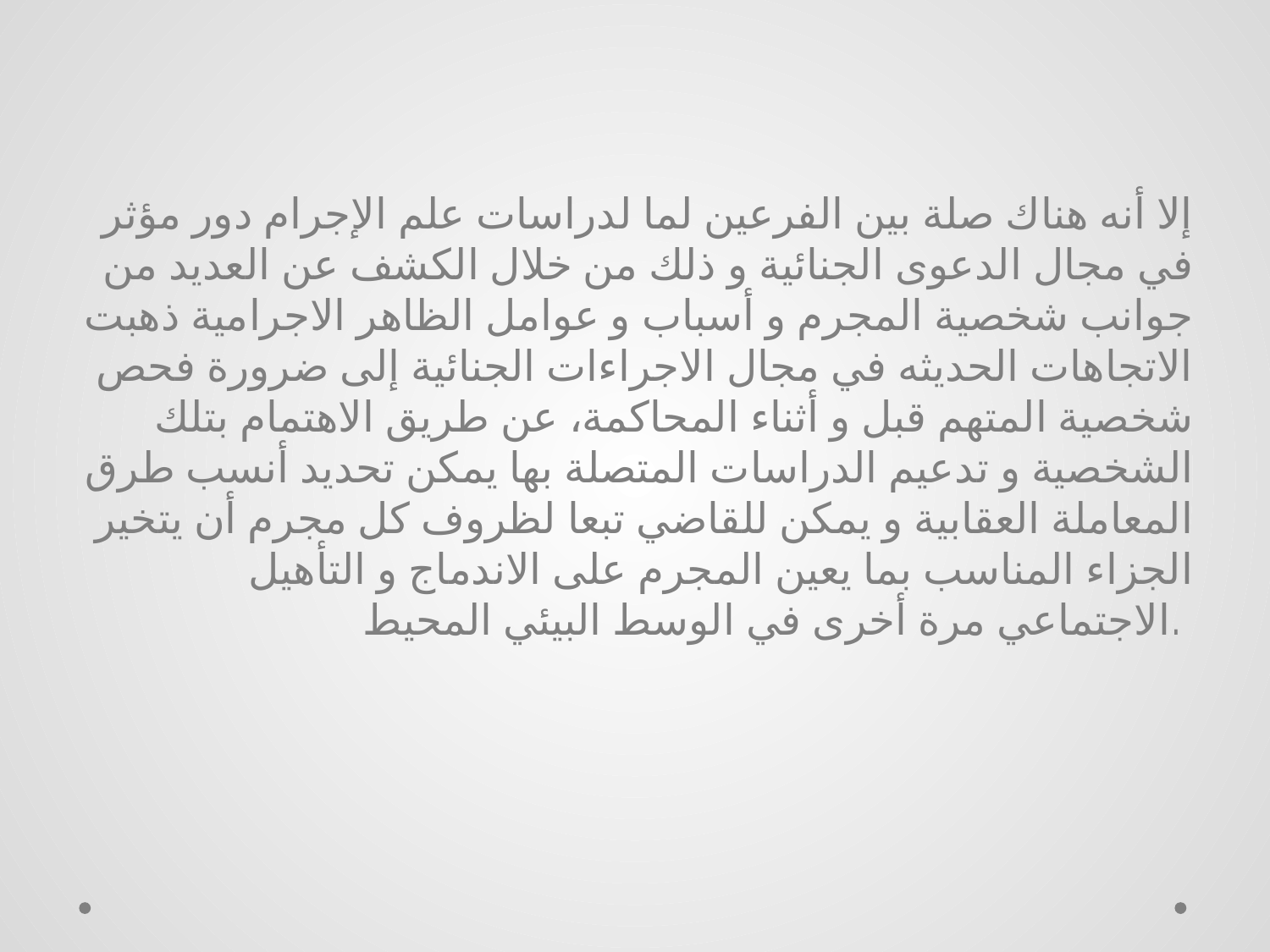

إلا أنه هناك صلة بين الفرعين لما لدراسات علم الإجرام دور مؤثر في مجال الدعوى الجنائية و ذلك من خلال الكشف عن العديد من جوانب شخصية المجرم و أسباب و عوامل الظاهر الاجرامية ذهبت الاتجاهات الحديثه في مجال الاجراءات الجنائية إلى ضرورة فحص شخصية المتهم قبل و أثناء المحاكمة، عن طريق الاهتمام بتلك الشخصية و تدعيم الدراسات المتصلة بها يمكن تحديد أنسب طرق المعاملة العقابية و يمكن للقاضي تبعا لظروف كل مجرم أن يتخير الجزاء المناسب بما يعين المجرم على الاندماج و التأهيل الاجتماعي مرة أخرى في الوسط البيئي المحيط.